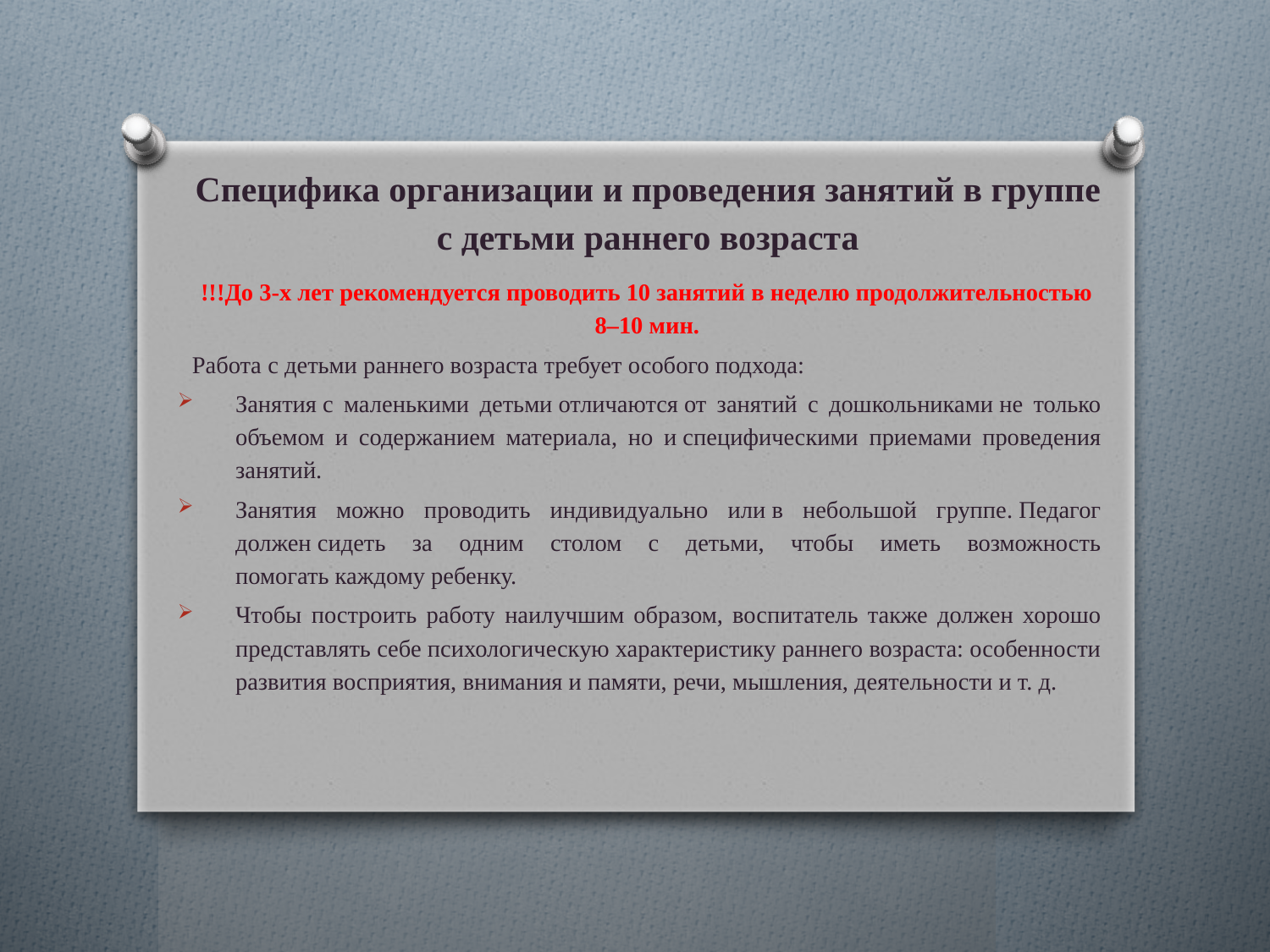

# Специфика организации и проведения занятий в группе с детьми раннего возраста
	!!!До 3-х лет рекомендуется проводить 10 занятий в неделю продолжительностью 8–10 мин.
	Работа с детьми раннего возраста требует особого подхода:
	Занятия с маленькими детьми отличаются от занятий с дошкольниками не только объемом и содержанием материала, но и специфическими приемами проведения занятий.
	Занятия можно проводить индивидуально или в небольшой группе. Педагог должен сидеть за одним столом с детьми, чтобы иметь возможность помогать каждому ребенку.
	Чтобы построить работу наилучшим образом, воспитатель также должен хорошо представлять себе психологическую характеристику раннего возраста: особенности развития восприятия, внимания и памяти, речи, мышления, деятельности и т. д.